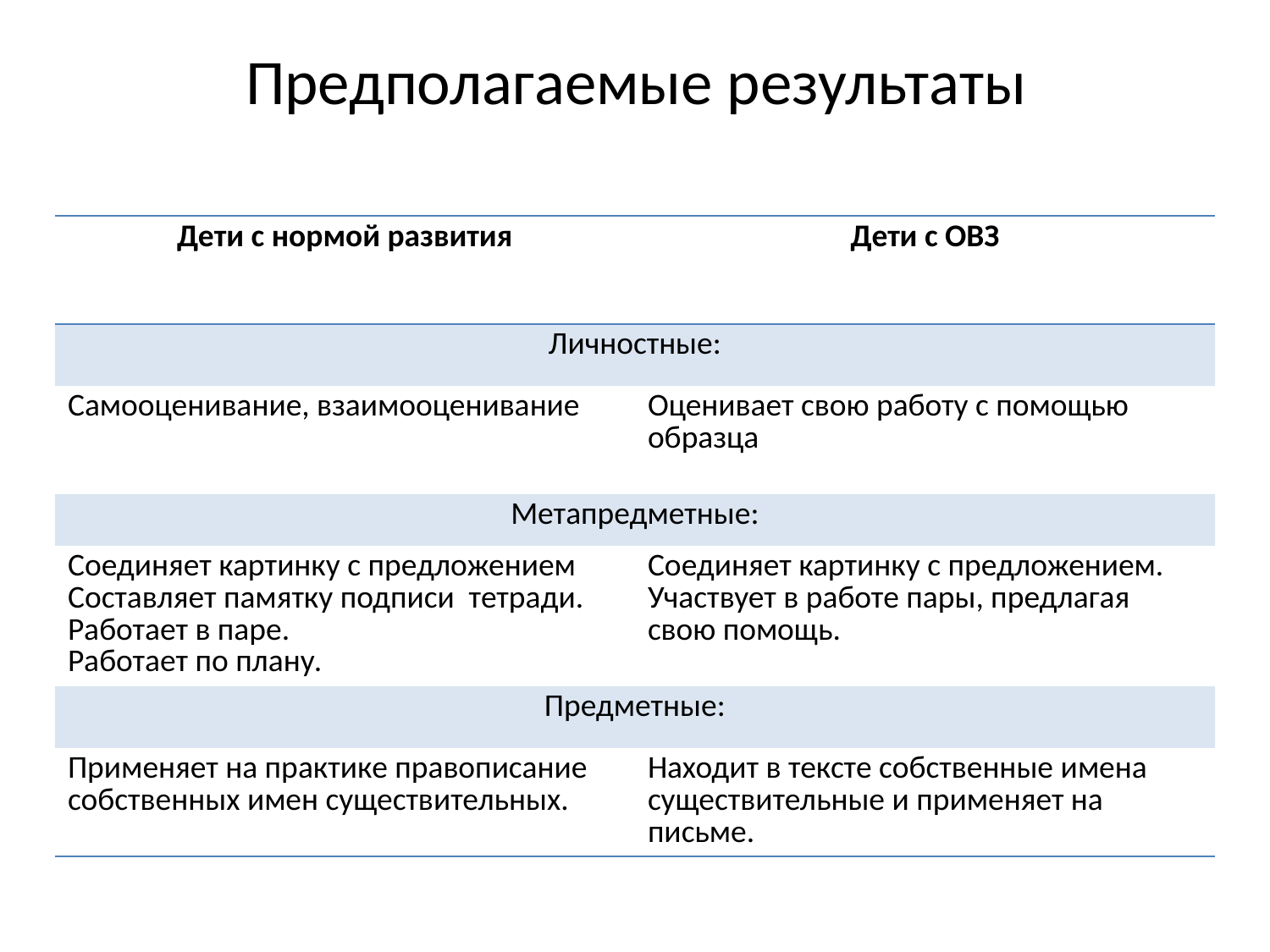

# Предполагаемые результаты
| Дети с нормой развития | Дети с ОВЗ |
| --- | --- |
| Личностные: |  |
| Самооценивание, взаимооценивание | Оценивает свою работу с помощью образца |
| Метапредметные: |  |
| Соединяет картинку с предложением Составляет памятку подписи тетради. Работает в паре. Работает по плану. | Соединяет картинку с предложением. Участвует в работе пары, предлагая свою помощь. |
| Предметные: |  |
| Применяет на практике правописание собственных имен существительных. | Находит в тексте собственные имена существительные и применяет на письме. |